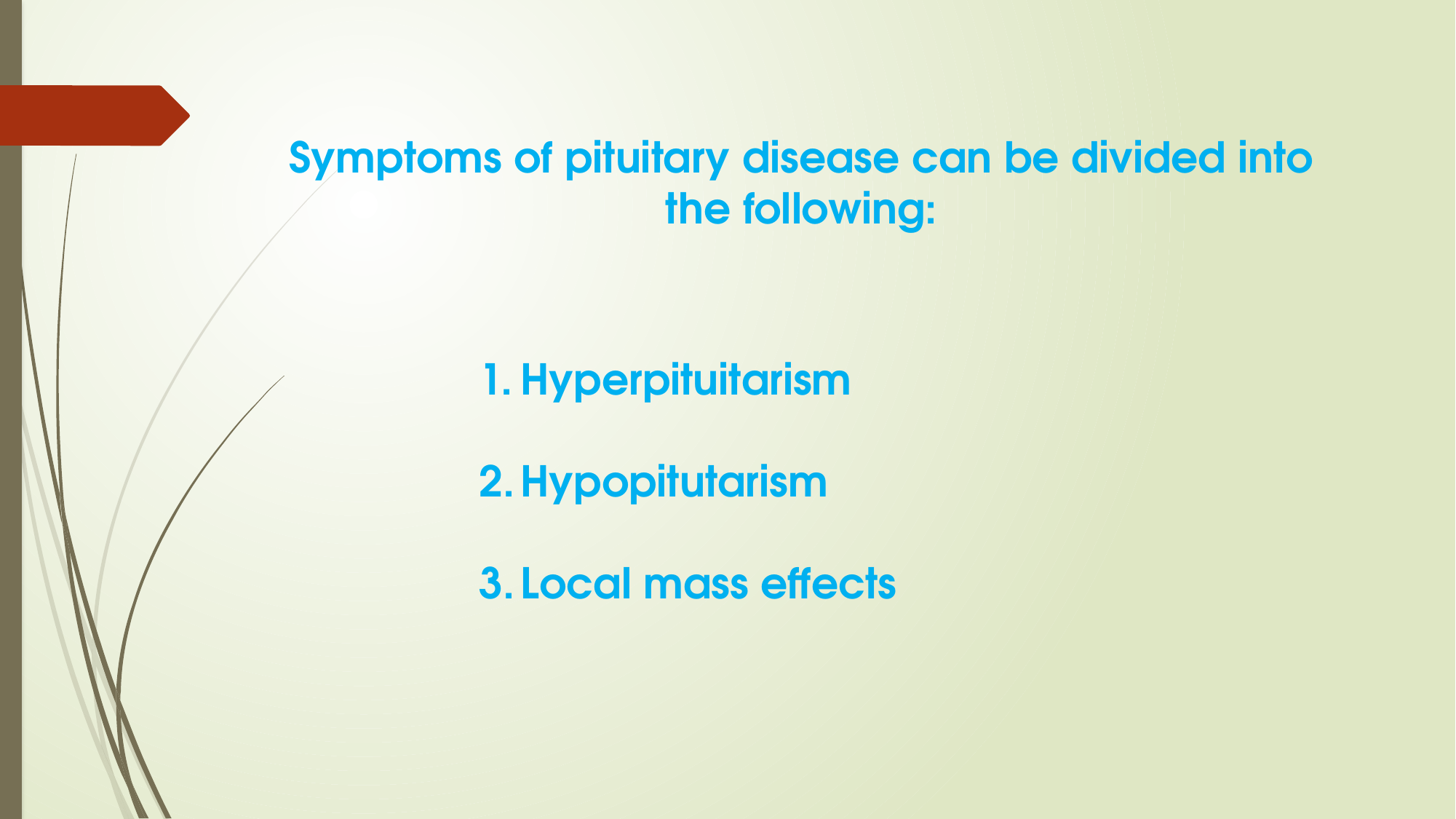

Symptoms of pituitary disease can be divided into the following:
Hyperpituitarism

Hypopitutarism

Local mass effects